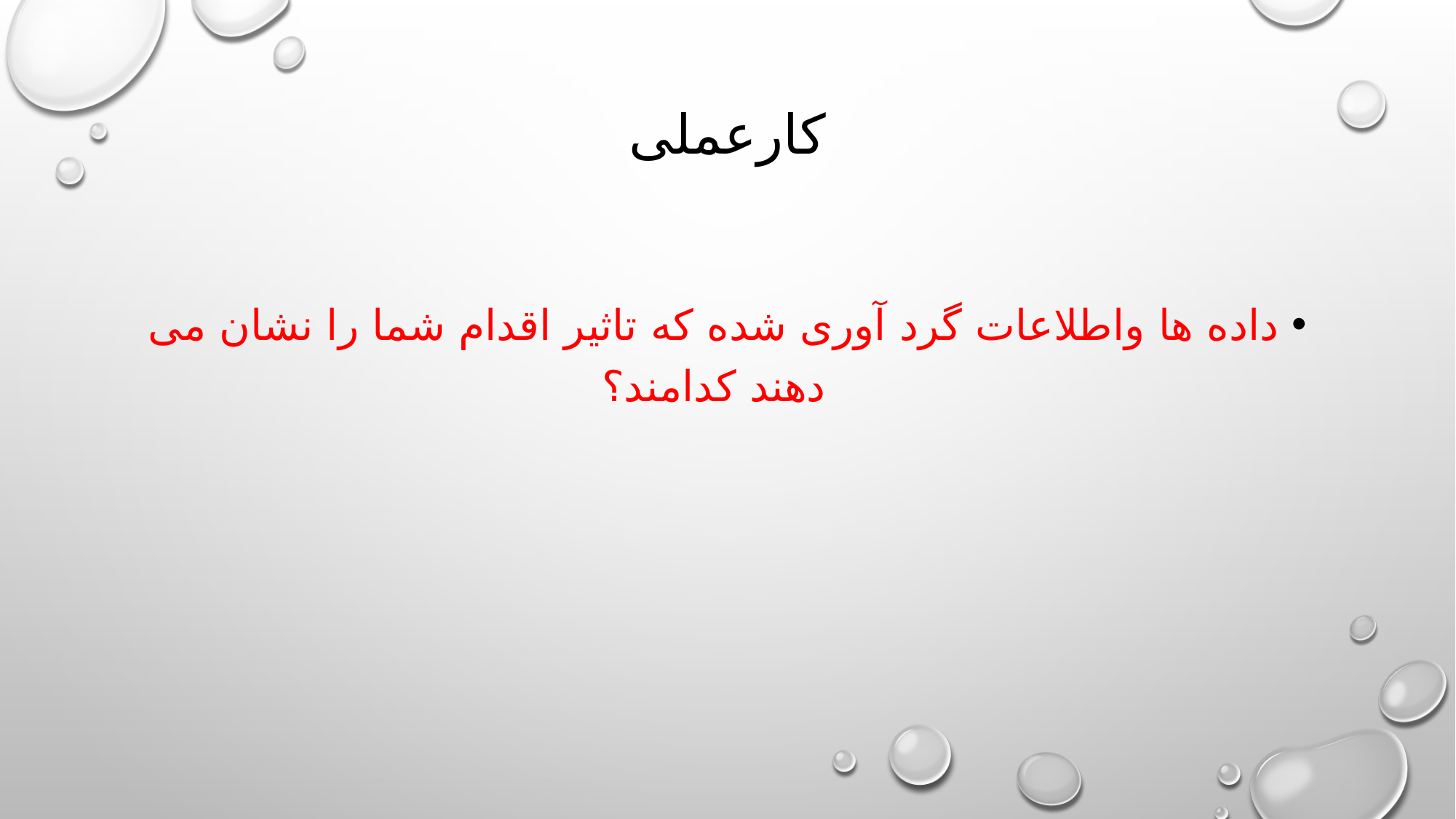

# کارعملی
داده ها واطلاعات گرد آوری شده که تاثیر اقدام شما را نشان می دهند کدامند؟